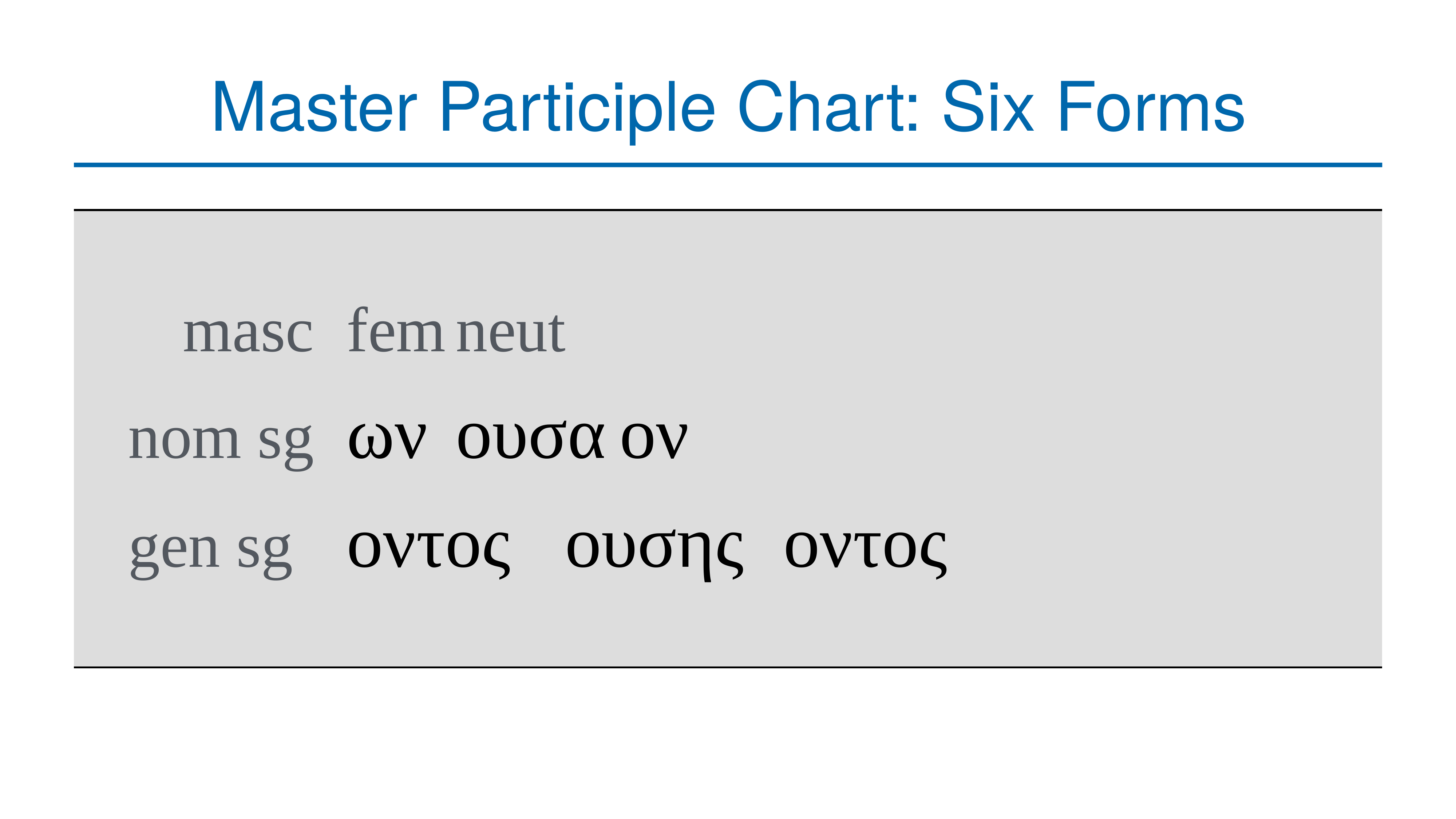

# Master Participle Chart: Six Forms
| masc fem neut nom sg ων ουσα ον gen sg οντος ουσης οντος |
| --- |